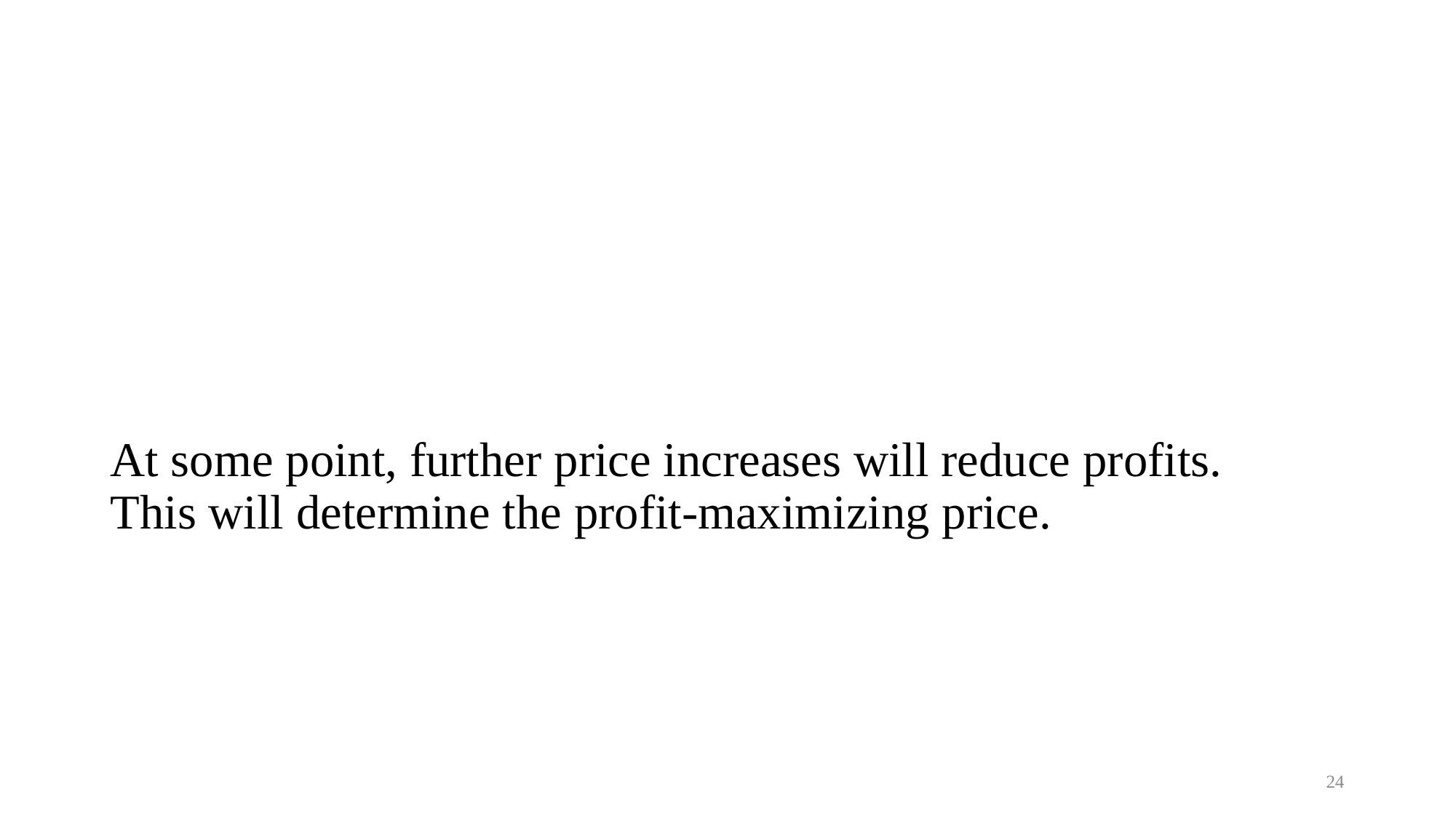

# At some point, further price increases will reduce profits. This will determine the profit-maximizing price.

24